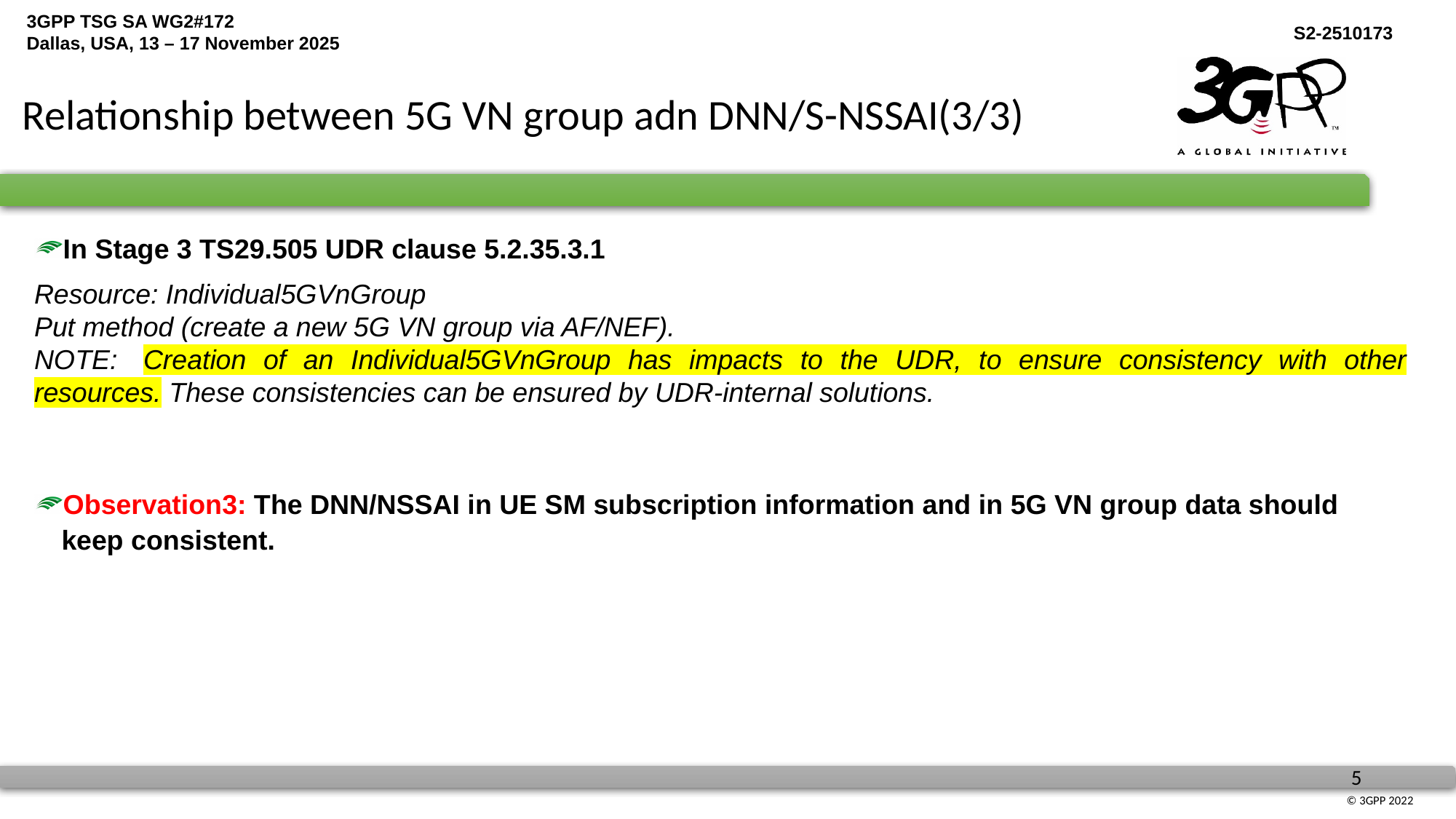

Relationship between 5G VN group adn DNN/S-NSSAI(3/3)
In Stage 3 TS29.505 UDR clause 5.2.35.3.1
Resource: Individual5GVnGroup
Put method (create a new 5G VN group via AF/NEF).
NOTE:	Creation of an Individual5GVnGroup has impacts to the UDR, to ensure consistency with other resources. These consistencies can be ensured by UDR-internal solutions.

Observation3: The DNN/NSSAI in UE SM subscription information and in 5G VN group data should keep consistent.